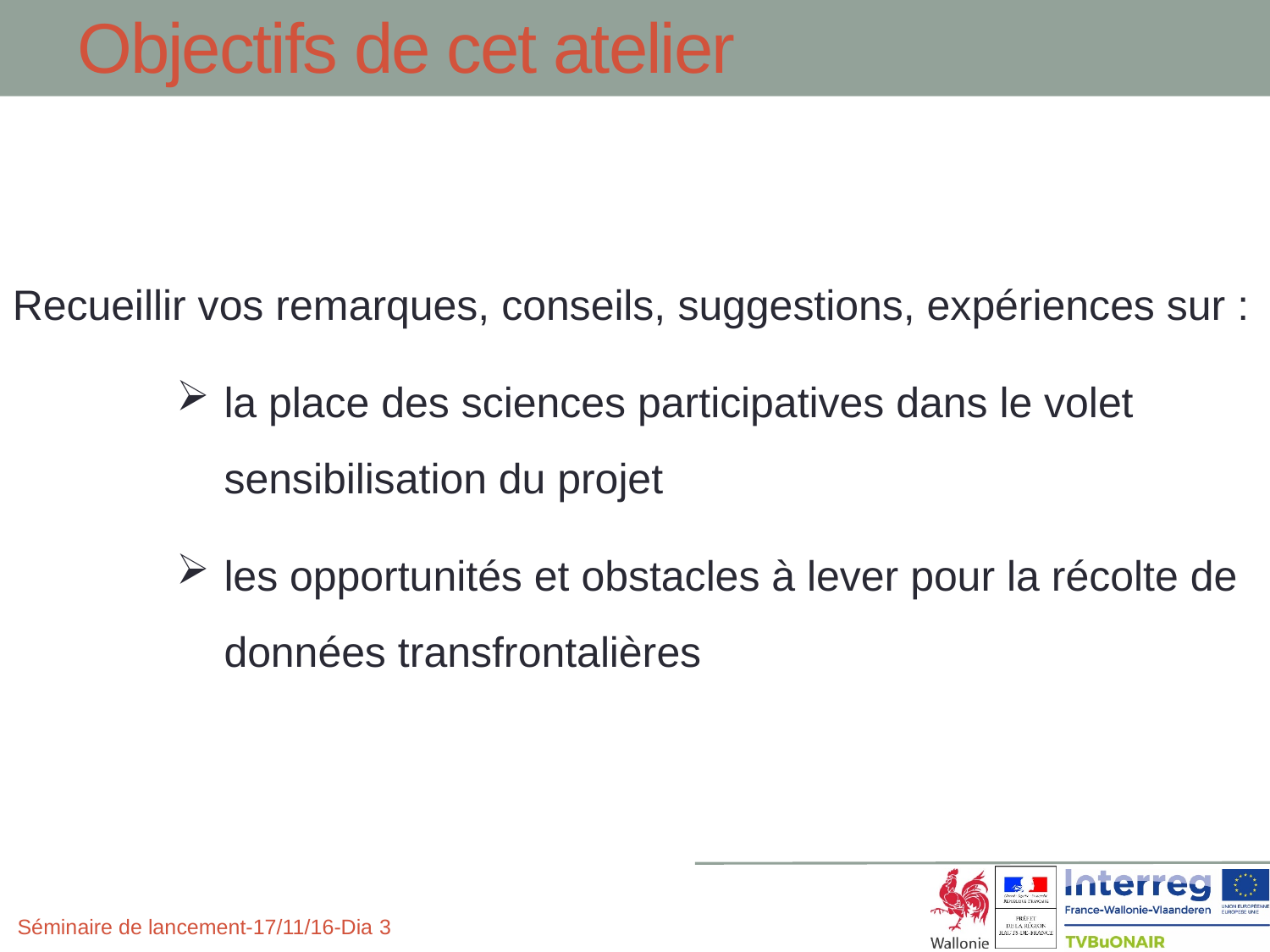

Objectifs de cet atelier
Recueillir vos remarques, conseils, suggestions, expériences sur :
la place des sciences participatives dans le volet sensibilisation du projet
les opportunités et obstacles à lever pour la récolte de données transfrontalières